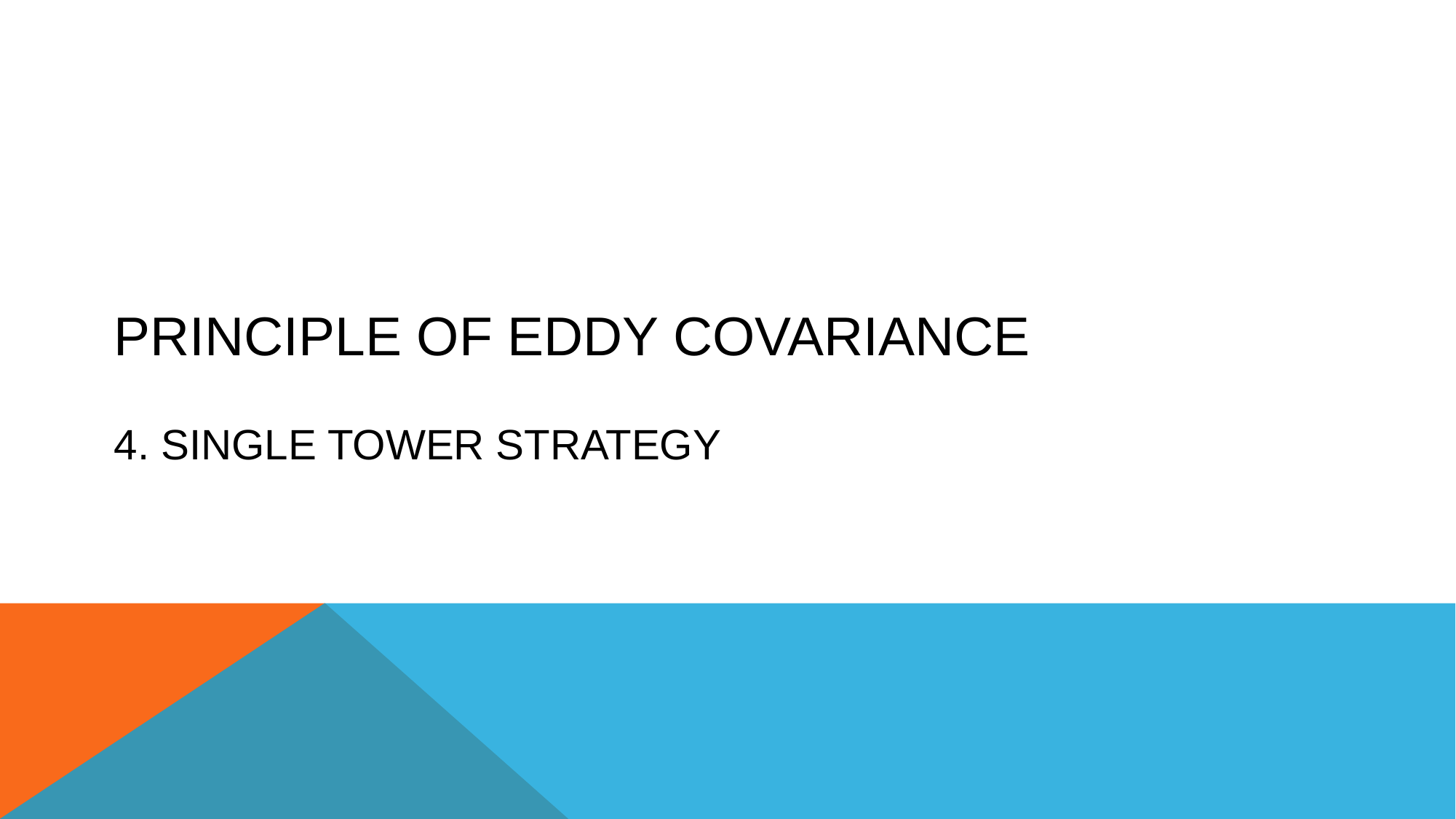

# Principle of Eddy Covariance 4. Single tower strategy